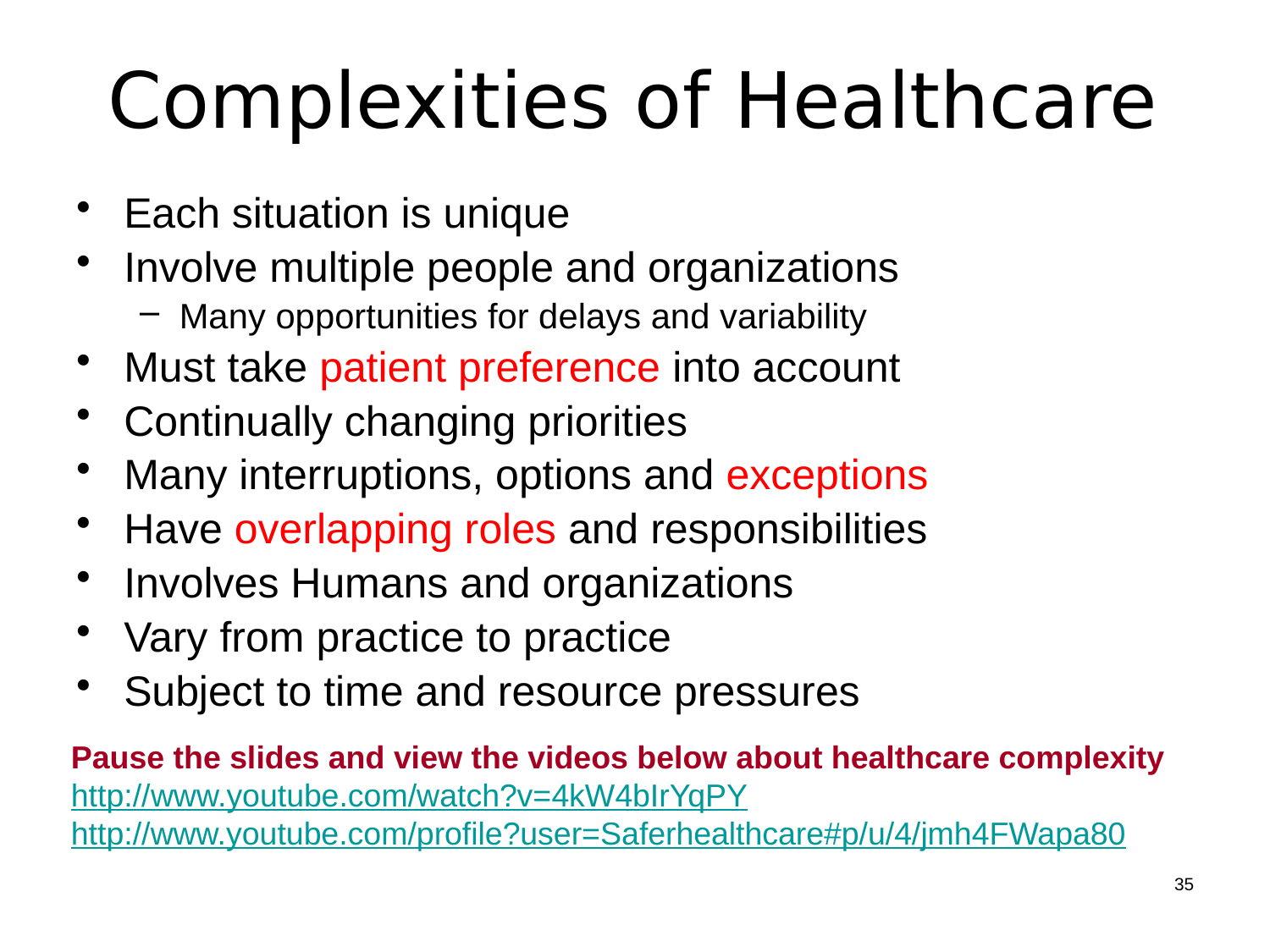

# Complexities of Healthcare
Each situation is unique
Involve multiple people and organizations
Many opportunities for delays and variability
Must take patient preference into account
Continually changing priorities
Many interruptions, options and exceptions
Have overlapping roles and responsibilities
Involves Humans and organizations
Vary from practice to practice
Subject to time and resource pressures
Pause the slides and view the videos below about healthcare complexity
http://www.youtube.com/watch?v=4kW4bIrYqPY
http://www.youtube.com/profile?user=Saferhealthcare#p/u/4/jmh4FWapa80
35